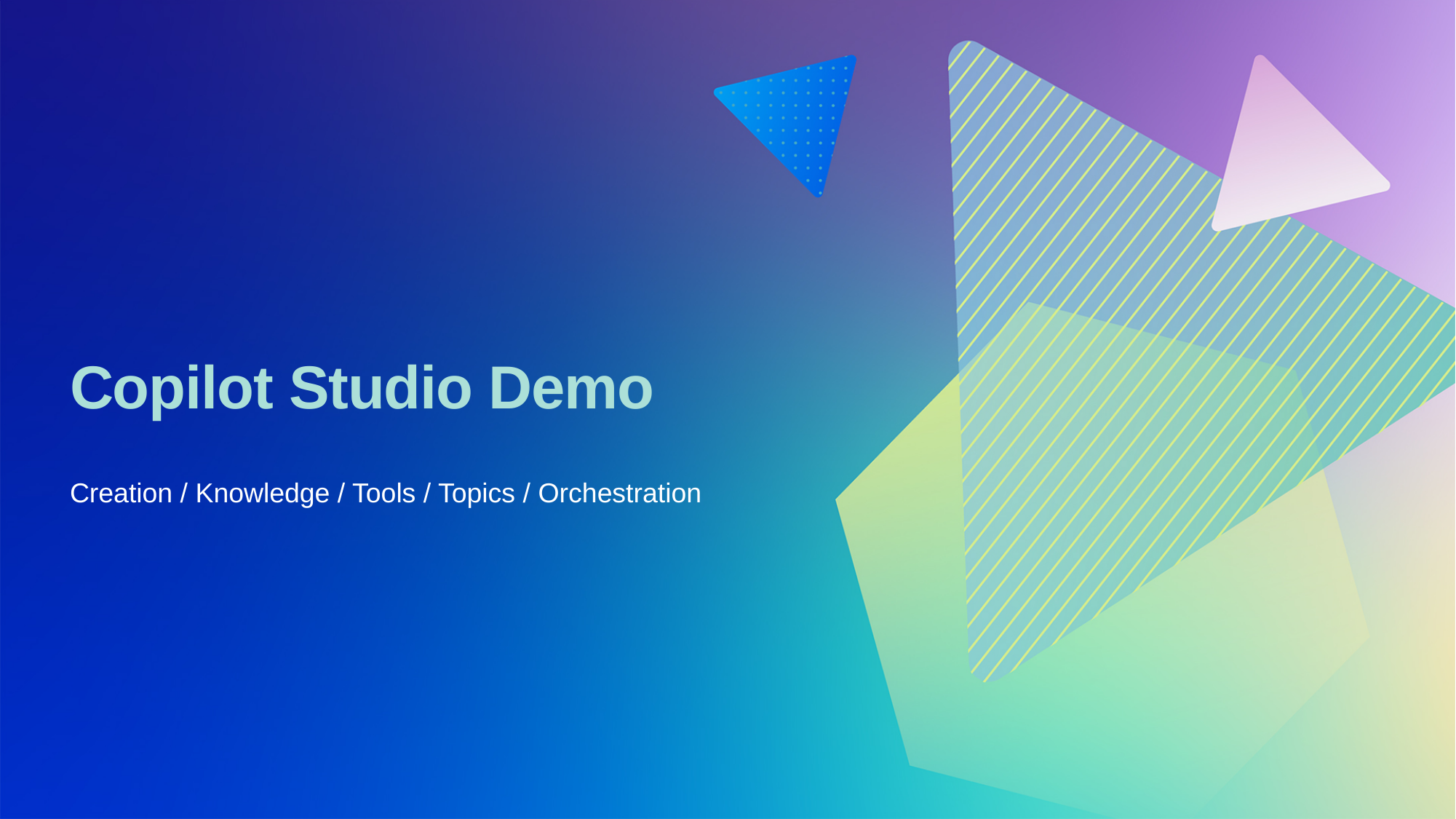

# Copilot Studio Demo
Creation / Knowledge / Tools / Topics / Orchestration